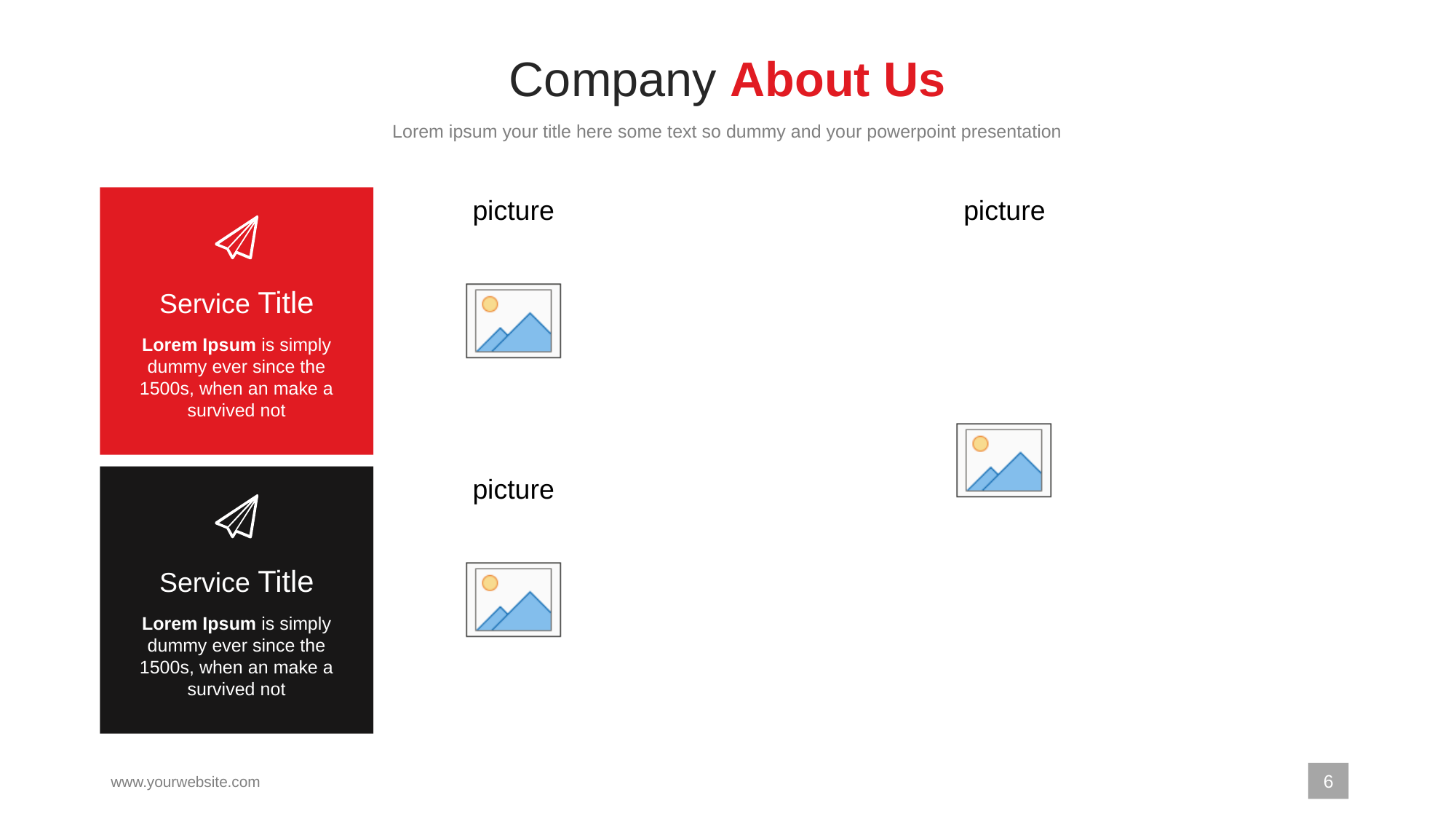

# Company About Us
Lorem ipsum your title here some text so dummy and your powerpoint presentation

Service Title
Lorem Ipsum is simply dummy ever since the 1500s, when an make a survived not

Service Title
Lorem Ipsum is simply dummy ever since the 1500s, when an make a survived not
6
www.yourwebsite.com